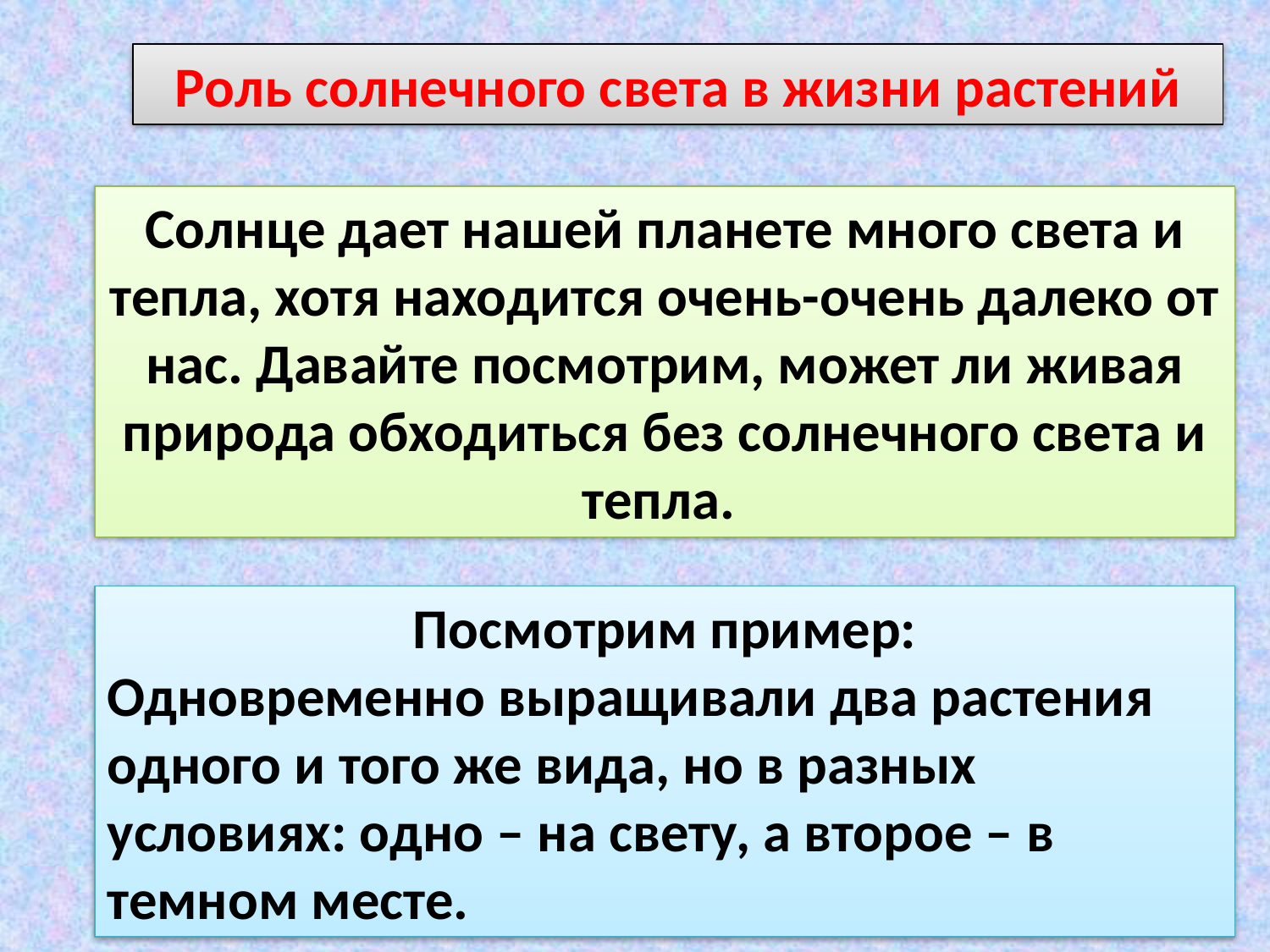

Роль солнечного света в жизни растений
Солнце дает нашей планете много света и тепла, хотя находится очень-очень далеко от нас. Давайте посмотрим, может ли живая природа обходиться без солнечного света и тепла.
Посмотрим пример:
Одновременно выращивали два растения одного и того же вида, но в разных условиях: одно – на свету, а второе – в темном месте.